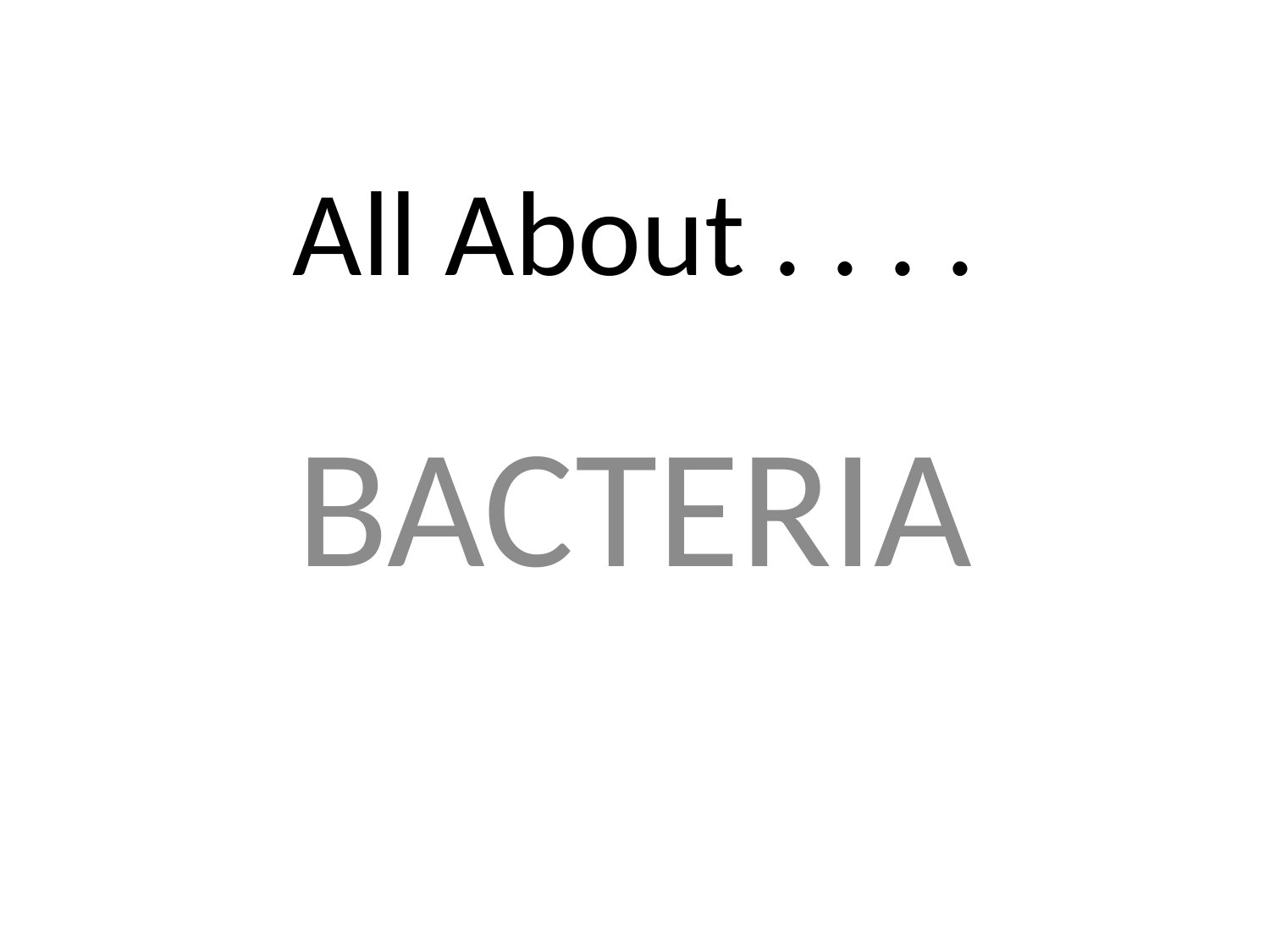

# All About . . . .
BACTERIA